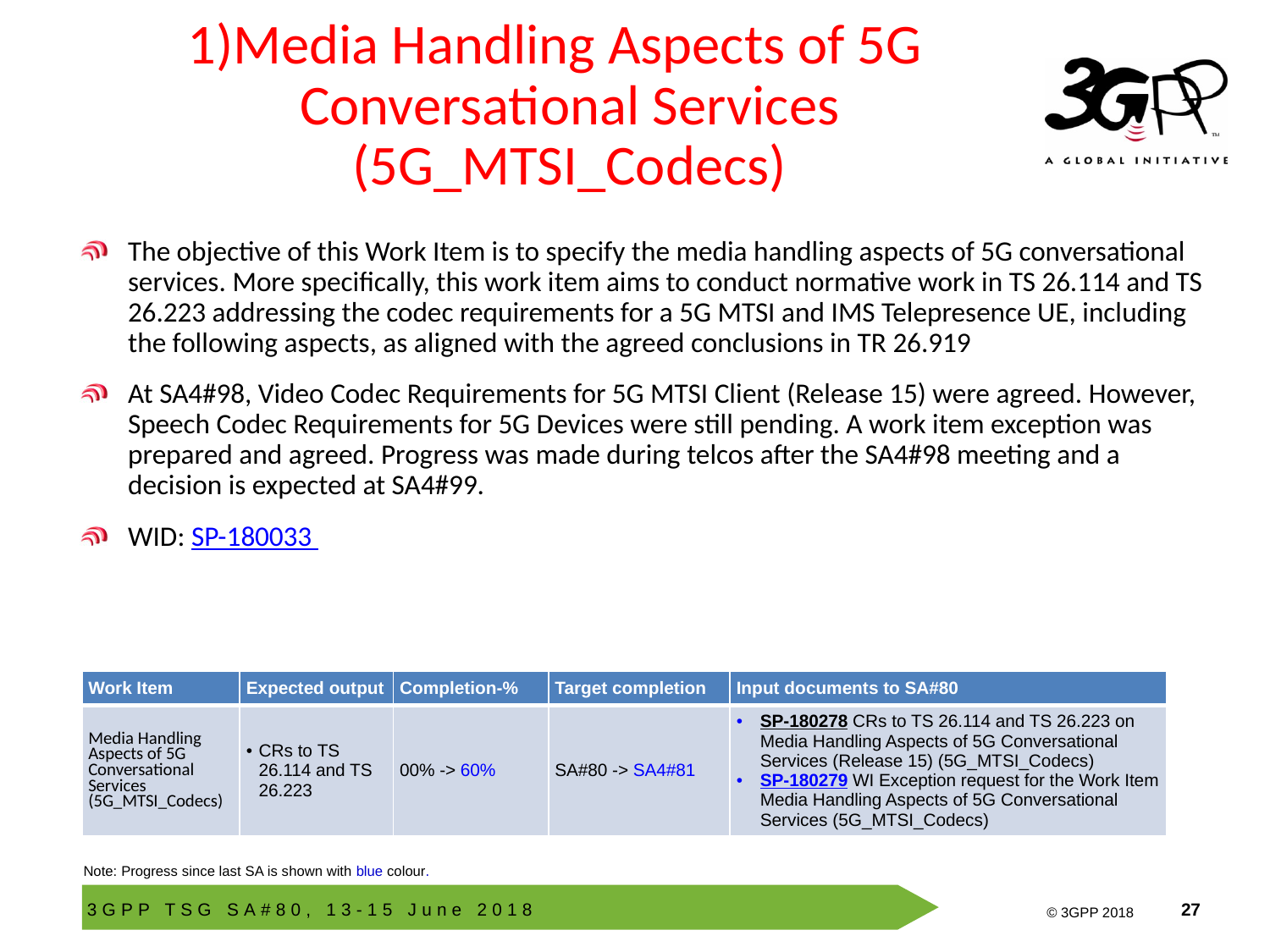

# Media Handling Aspects of 5G Conversational Services (5G_MTSI_Codecs)
The objective of this Work Item is to specify the media handling aspects of 5G conversational services. More specifically, this work item aims to conduct normative work in TS 26.114 and TS 26.223 addressing the codec requirements for a 5G MTSI and IMS Telepresence UE, including the following aspects, as aligned with the agreed conclusions in TR 26.919
At SA4#98, Video Codec Requirements for 5G MTSI Client (Release 15) were agreed. However, Speech Codec Requirements for 5G Devices were still pending. A work item exception was prepared and agreed. Progress was made during telcos after the SA4#98 meeting and a decision is expected at SA4#99.
WID: SP-180033
| Work Item | Expected output | Completion-% | Target completion | Input documents to SA#80 |
| --- | --- | --- | --- | --- |
| Media Handling Aspects of 5G Conversational Services (5G\_MTSI\_Codecs) | CRs to TS 26.114 and TS 26.223 | 00% -> 60% | SA#80 -> SA4#81 | SP-180278 CRs to TS 26.114 and TS 26.223 on Media Handling Aspects of 5G Conversational Services (Release 15) (5G\_MTSI\_Codecs) SP-180279 WI Exception request for the Work Item Media Handling Aspects of 5G Conversational Services (5G\_MTSI\_Codecs) |
Note: Progress since last SA is shown with blue colour.